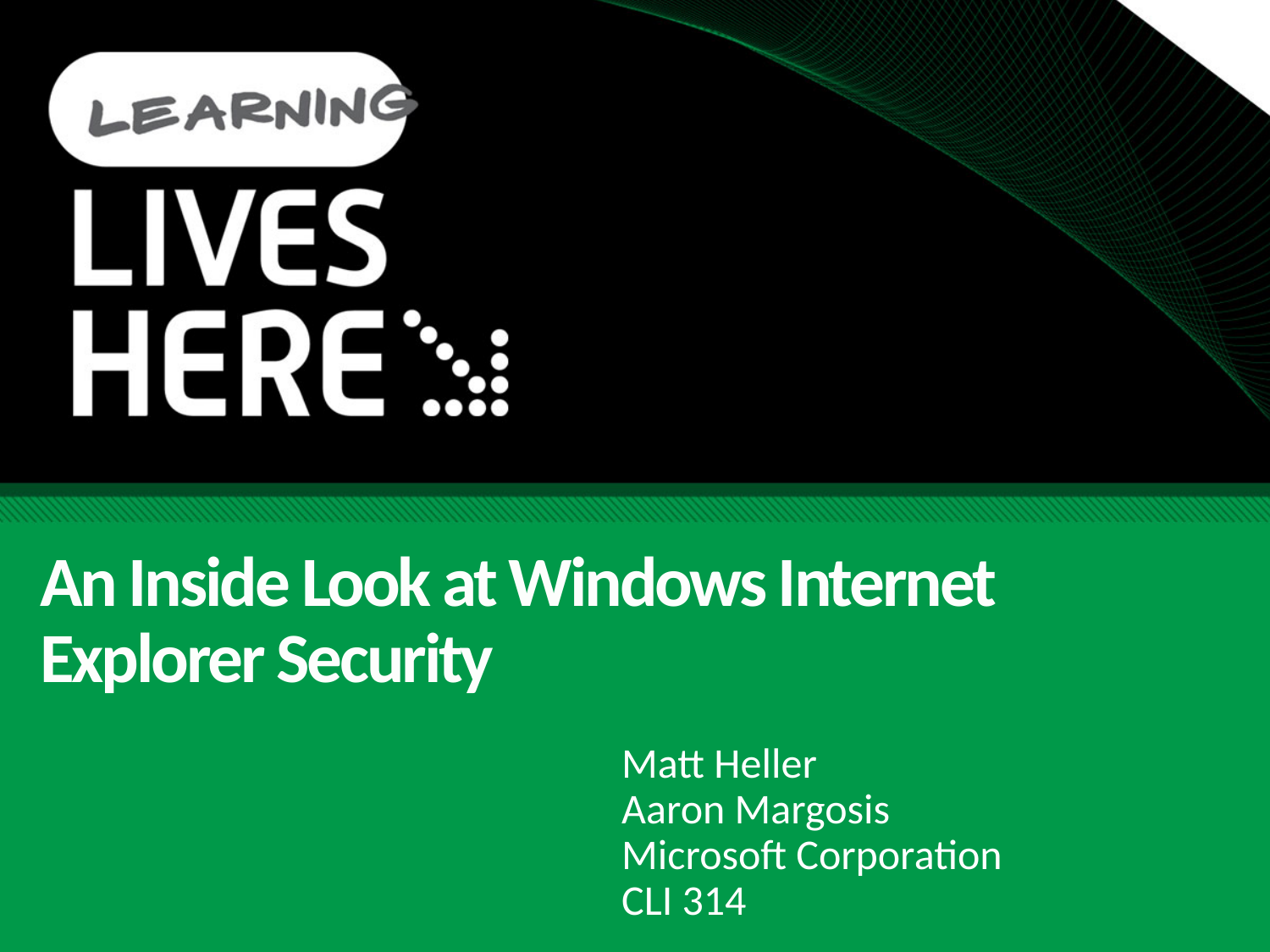

# An Inside Look at Windows Internet Explorer Security
Matt Heller
Aaron Margosis
Microsoft Corporation
CLI 314